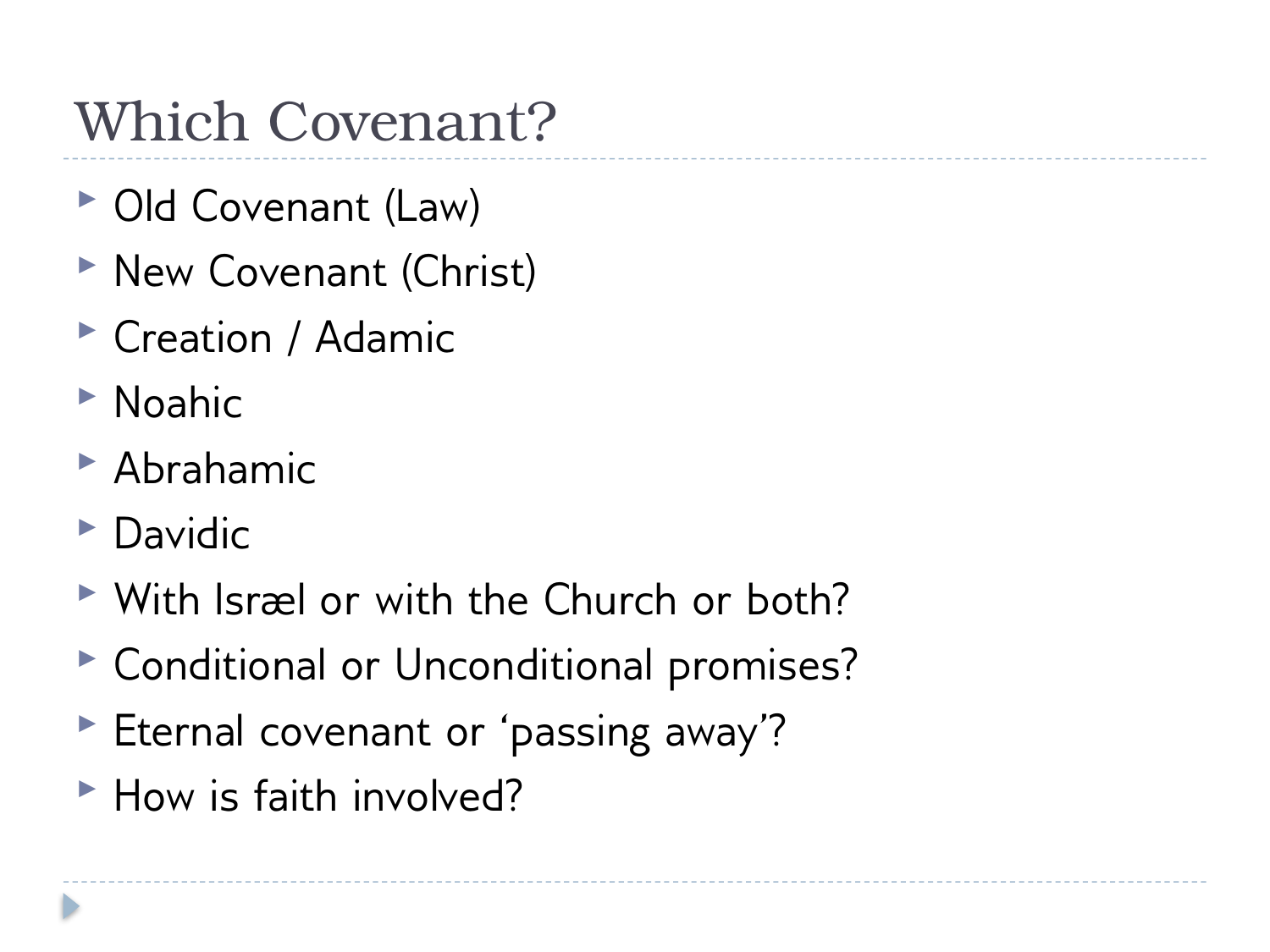

# Which Covenant?
Old Covenant (Law)
New Covenant (Christ)
Creation / Adamic
Noahic
Abrahamic
Davidic
With Israel or with the Church or both?
Conditional or Unconditional promises?
Eternal covenant or ‘passing away’?
How is faith involved?